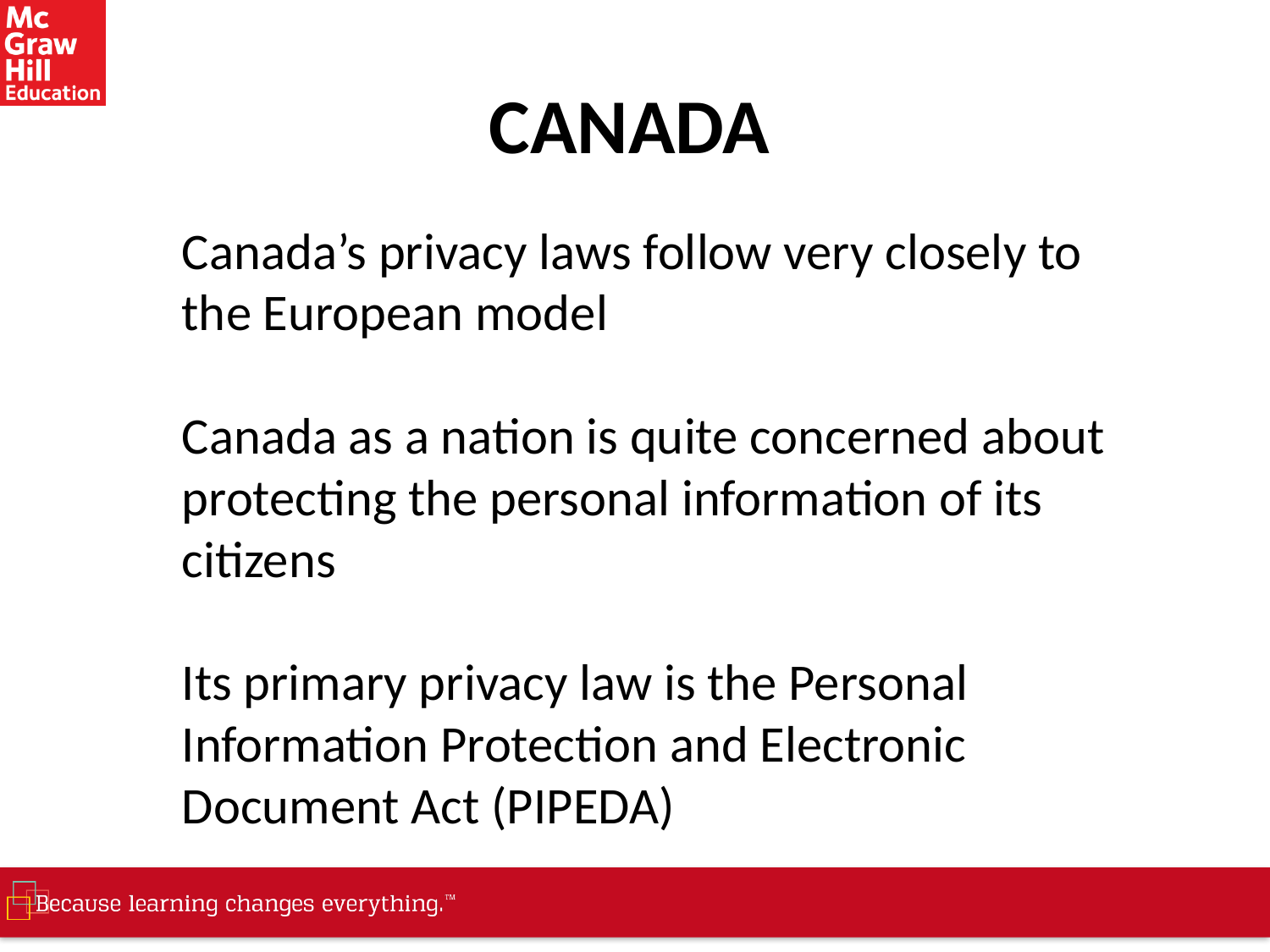

# CANADA
Canada’s privacy laws follow very closely to the European model

Canada as a nation is quite concerned about protecting the personal information of its citizens

Its primary privacy law is the Personal Information Protection and Electronic Document Act (PIPEDA)